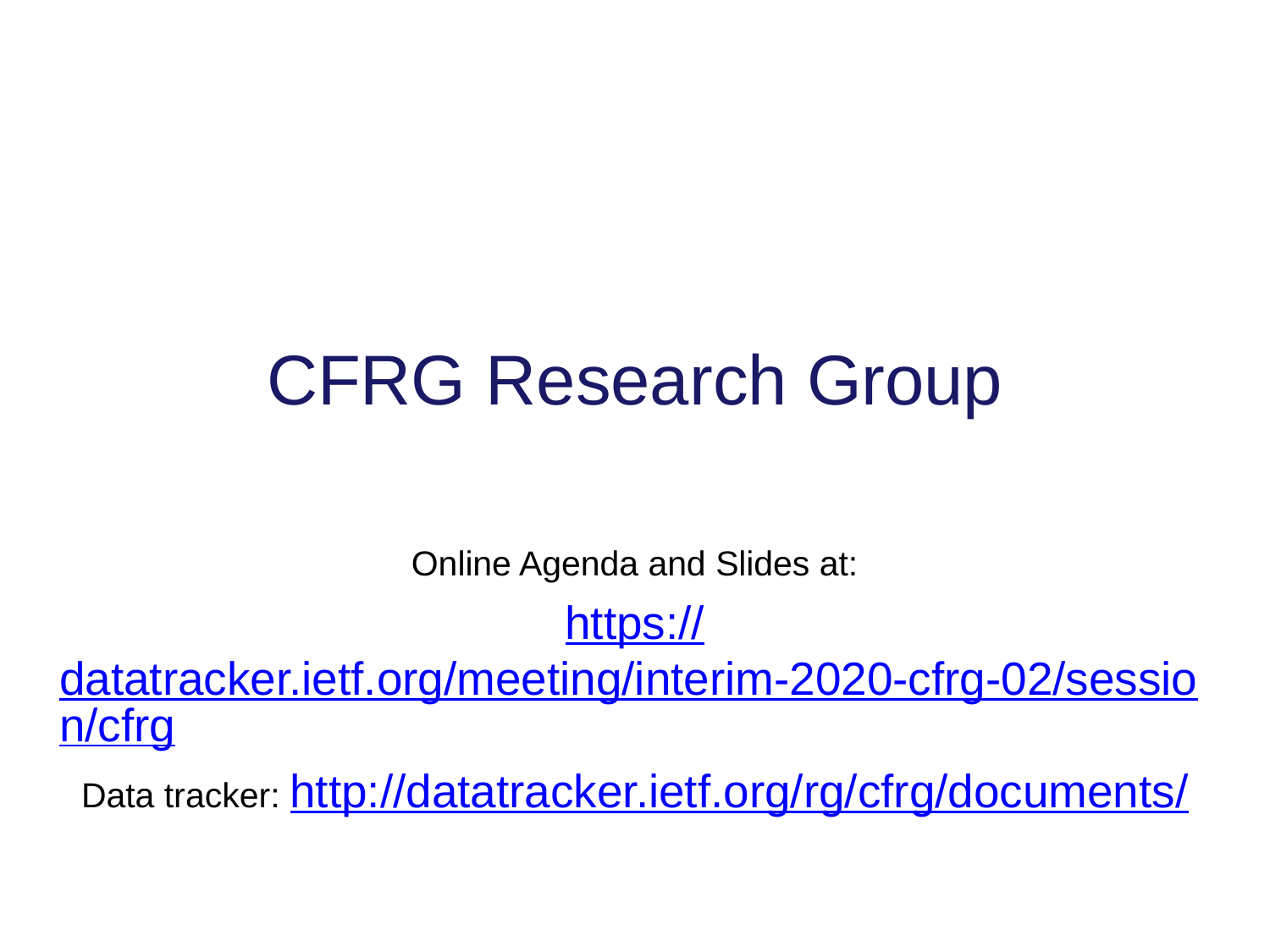

# CFRG Research Group
Online Agenda and Slides at:
https://datatracker.ietf.org/meeting/interim-2020-cfrg-02/session/cfrg
Data tracker: http://datatracker.ietf.org/rg/cfrg/documents/
ng Group